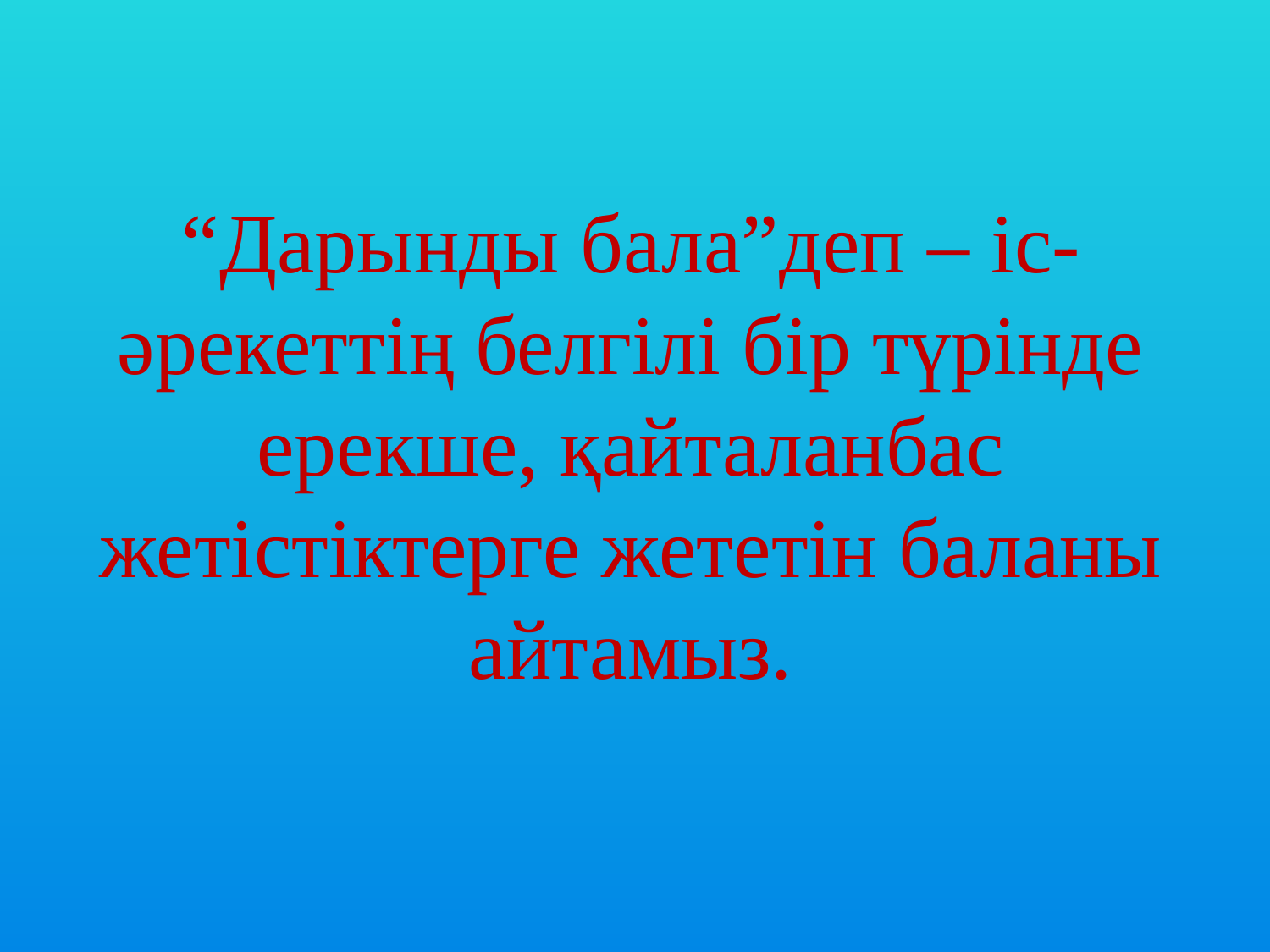

# “Дарынды бала”деп – іс-әрекеттің белгілі бір түрінде ерекше, қайталанбас жетістіктерге жететін баланы айтамыз.